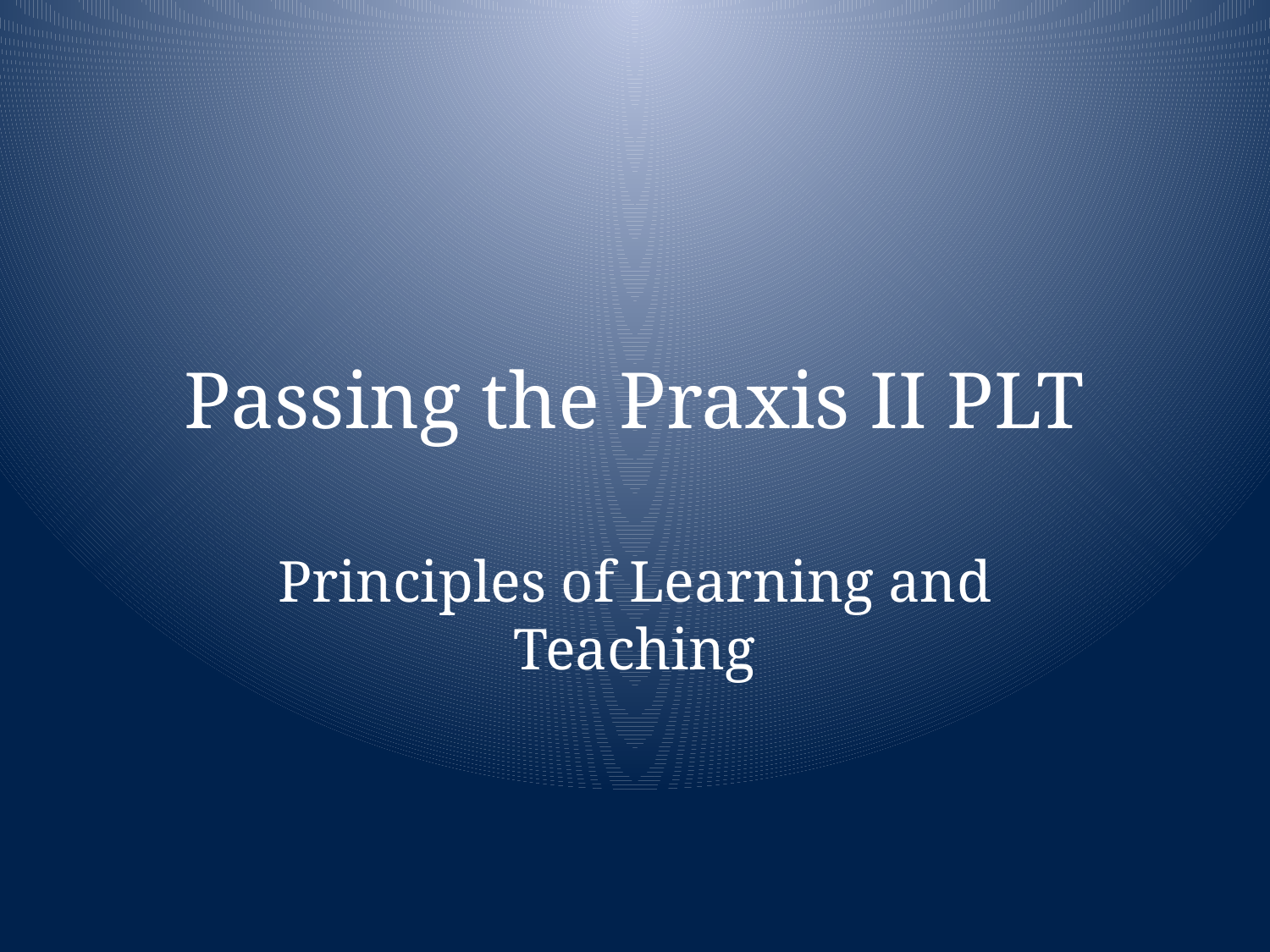

# Passing the Praxis II PLT
Principles of Learning and Teaching